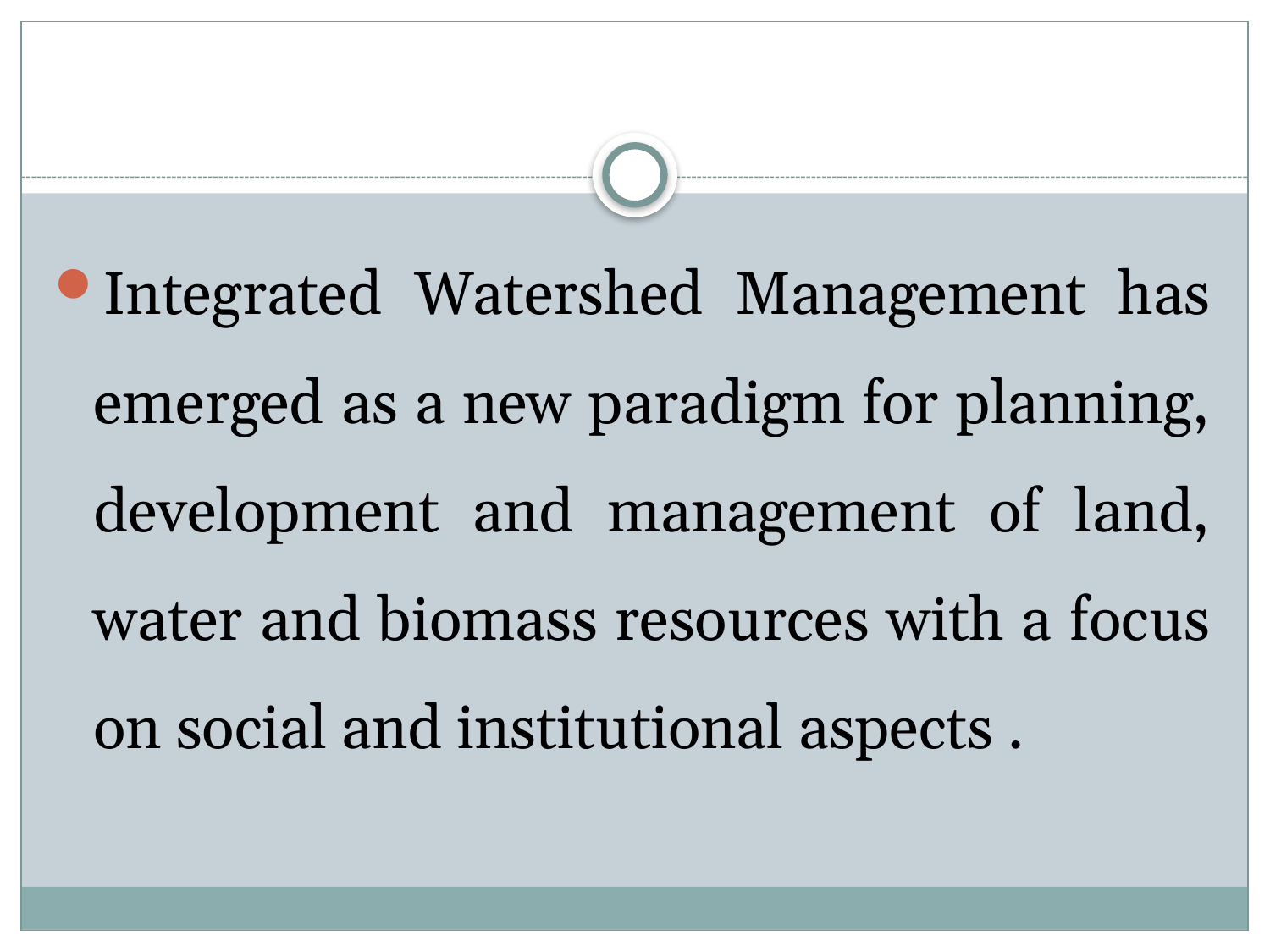

#
Integrated Watershed Management has emerged as a new paradigm for planning, development and management of land, water and biomass resources with a focus on social and institutional aspects .